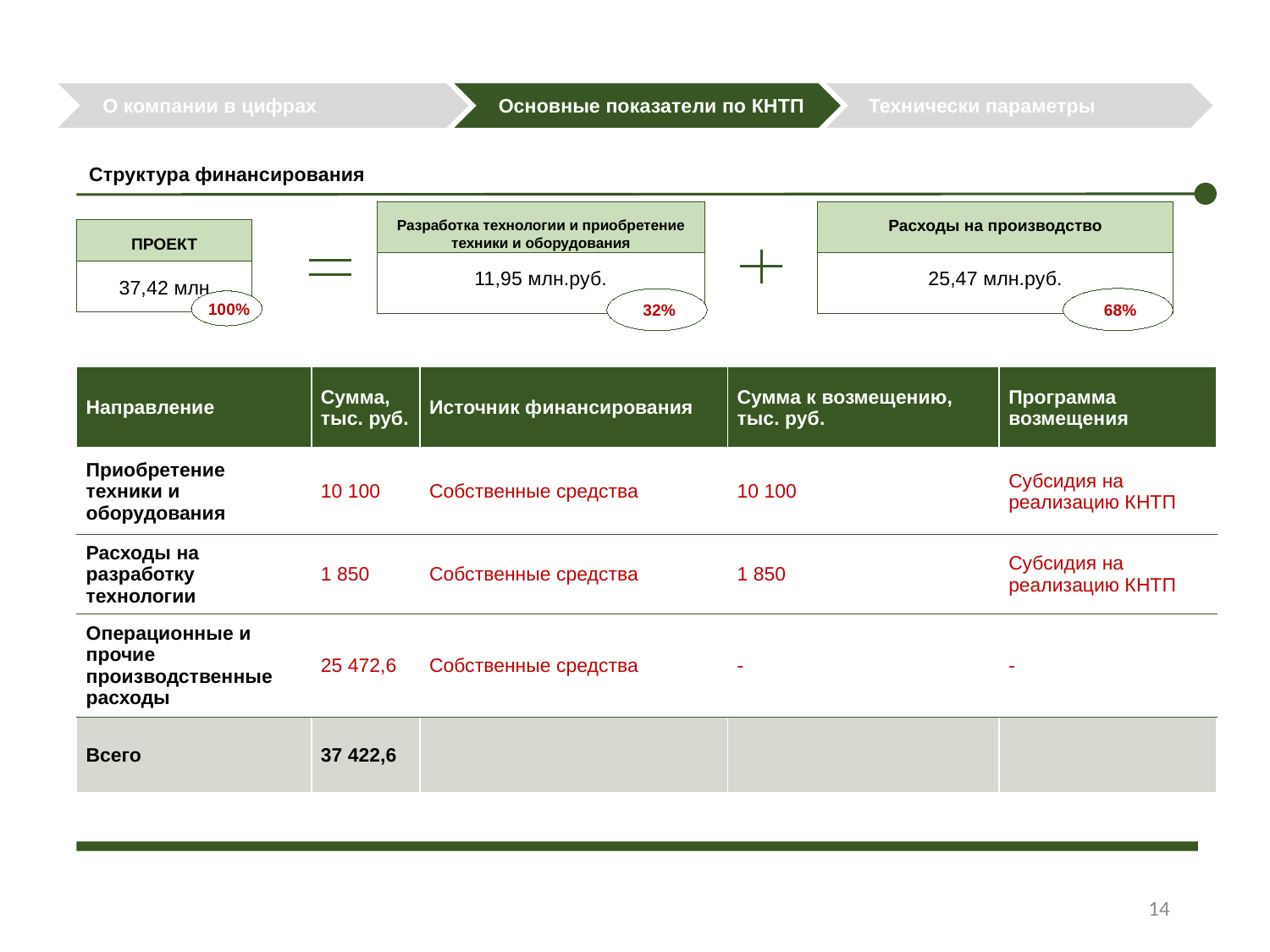

О компании в цифрах
Основные показатели по КНТП
Технически параметры
Структура финансирования

Расходы на производство
25,47 млн.руб.
68%
Разработка технологии и приобретение техники и оборудования
11,95 млн.руб.
32%
ПРОЕКТ
37,42 млн
100%
| Направление | Сумма, тыс. руб. | Источник финансирования | Сумма к возмещению, тыс. руб. | Программа возмещения |
| --- | --- | --- | --- | --- |
| Приобретение техники и оборудования | 10 100 | Собственные средства | 10 100 | Субсидия на реализацию КНТП |
| Расходы на разработку технологии | 1 850 | Собственные средства | 1 850 | Субсидия на реализацию КНТП |
| Операционные и прочие производственные расходы | 25 472,6 | Собственные средства | - | - |
| Всего | 37 422,6 |  |  |  |

14